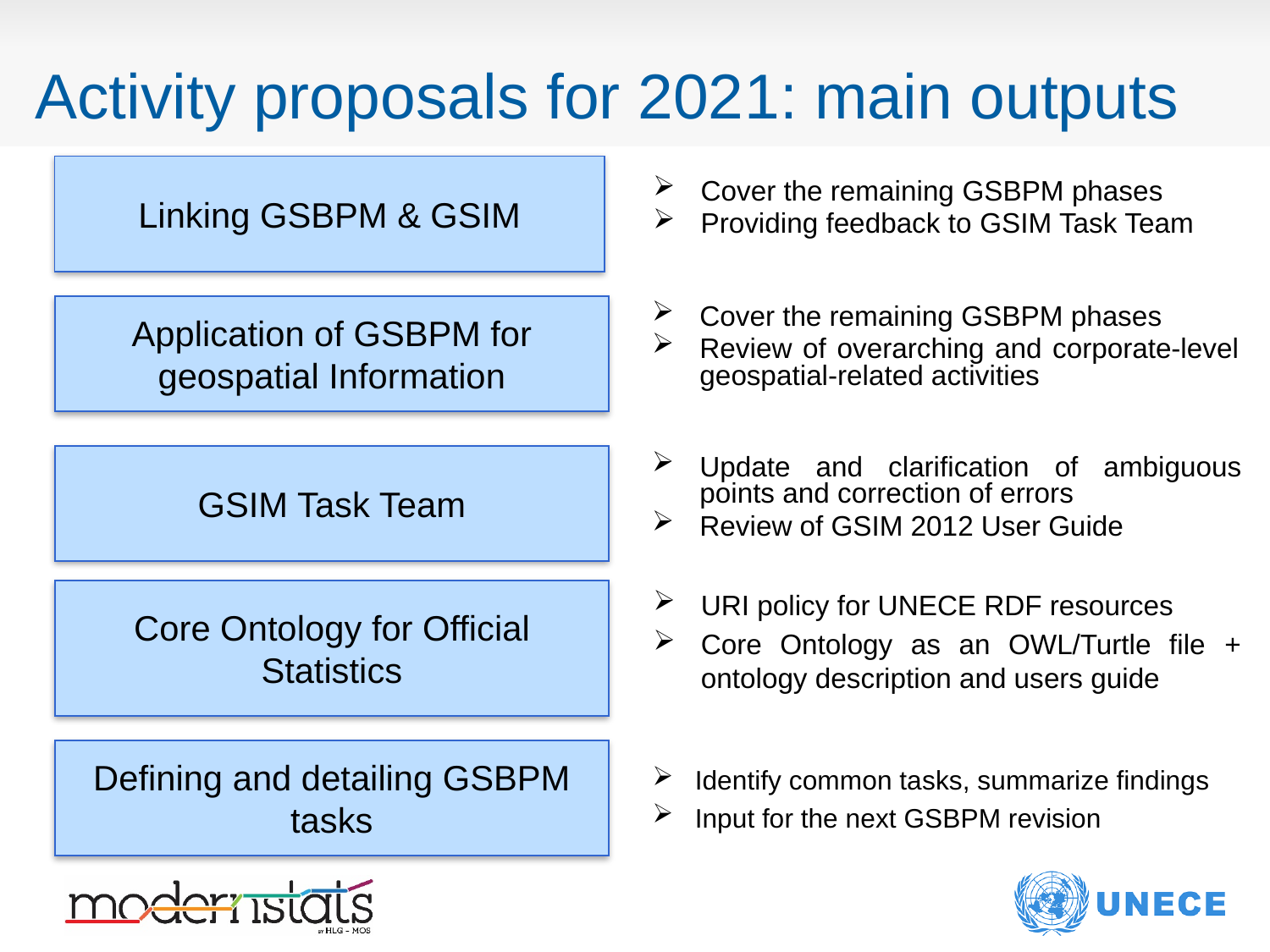

Workshop on Integrating Geospatial and Statistical Standards
6 - 8 November
Stockholm
# Activity proposals for 2021: main outputs
Linking GSBPM & GSIM
Cover the remaining GSBPM phases
Providing feedback to GSIM Task Team
Application of GSBPM for geospatial Information
Cover the remaining GSBPM phases
Review of overarching and corporate-level geospatial-related activities
GSIM Task Team
Update and clarification of ambiguous points and correction of errors
Review of GSIM 2012 User Guide
Core Ontology for Official Statistics
URI policy for UNECE RDF resources
Core Ontology as an OWL/Turtle file + ontology description and users guide
Defining and detailing GSBPM tasks
Identify common tasks, summarize findings
Input for the next GSBPM revision